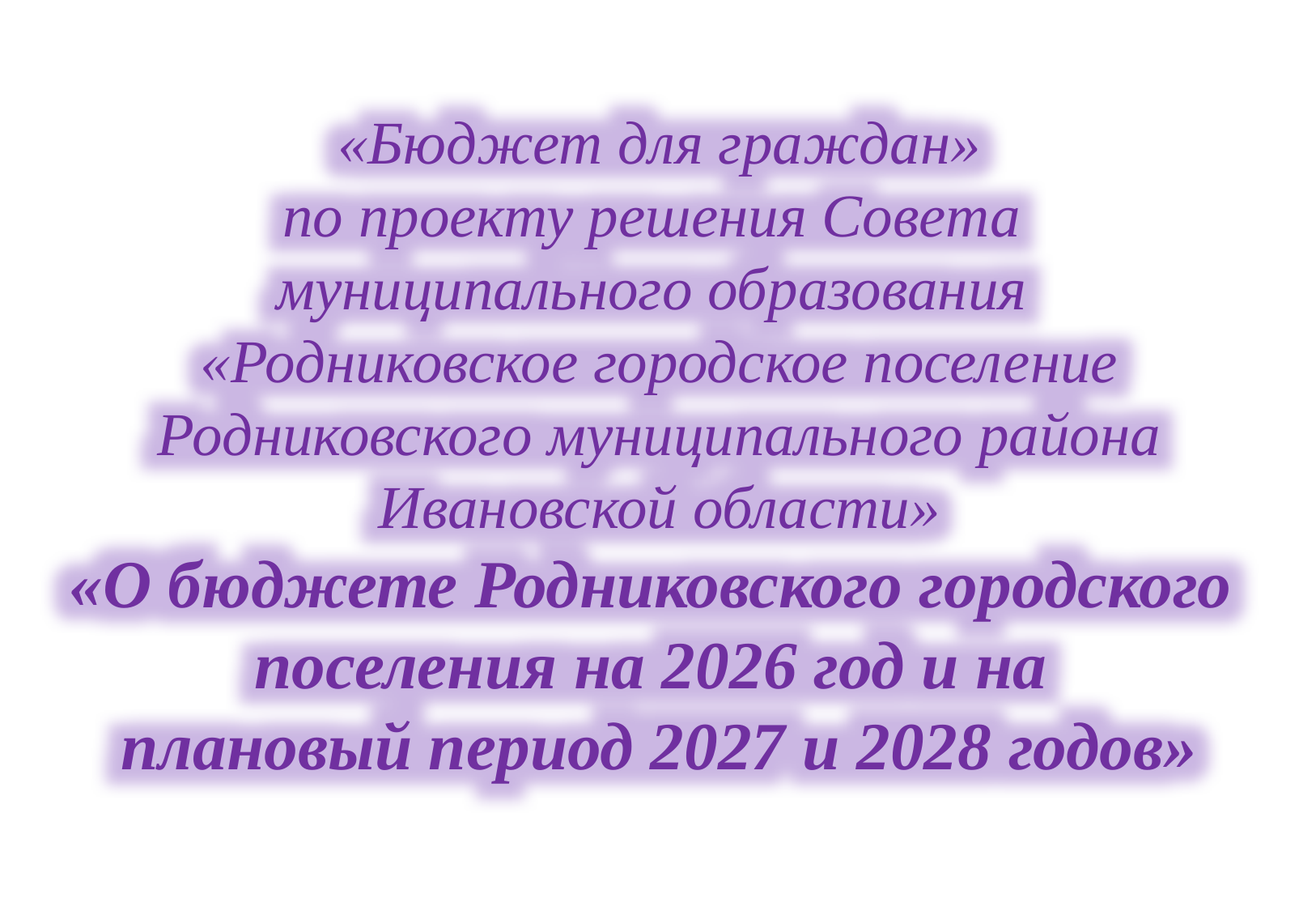

«Бюджет для граждан»
по проекту решения Совета
муниципального образования
«Родниковское городское поселение
Родниковского муниципального района
Ивановской области»
«О бюджете Родниковского городского
поселения на 2026 год и на
плановый период 2027 и 2028 годов»